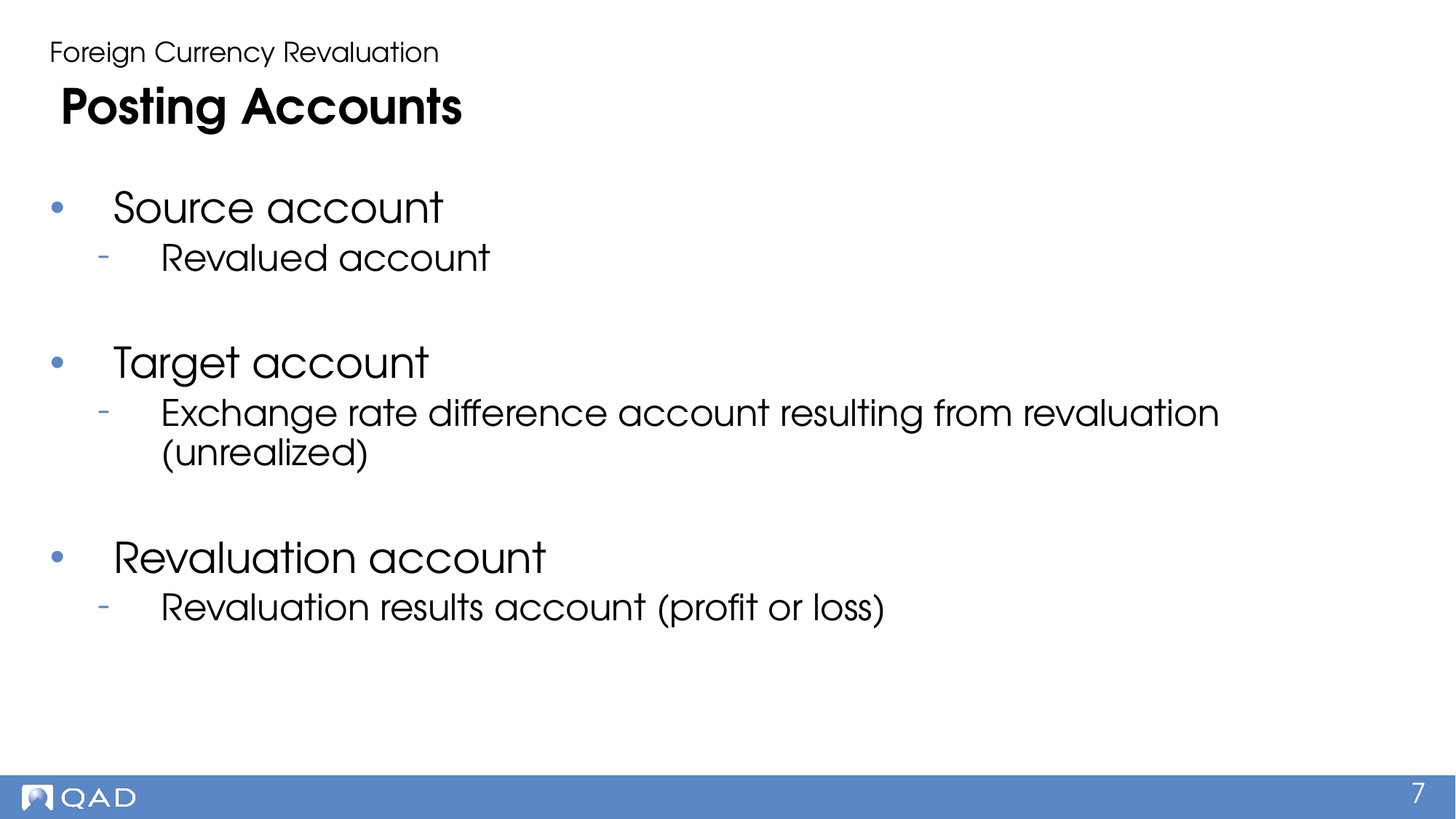

Foreign Currency Revaluation
# Posting Accounts
Source account
Revalued account

Target account
Exchange rate difference account resulting from revaluation (unrealized)

Revaluation account
Revaluation results account (profit or loss)

7